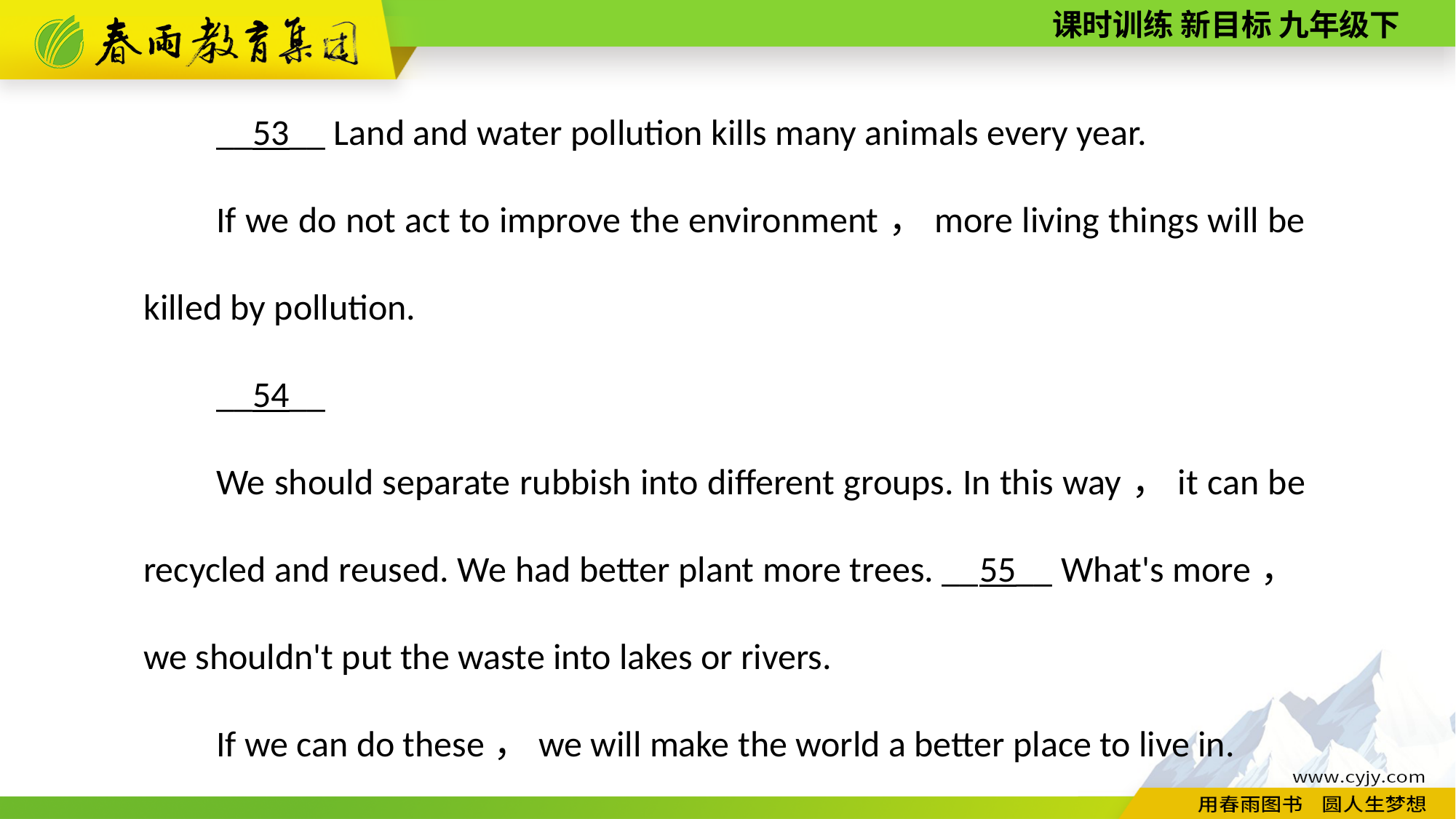

__53__ Land and water pollution kills many animals every year.
If we do not act to improve the environment，more living things will be killed by pollution.
__54__
We should separate rubbish into different groups. In this way，it can be recycled and reused. We had better plant more trees. __55__ What's more，we shouldn't put the waste into lakes or rivers.
If we can do these，we will make the world a better place to live in.